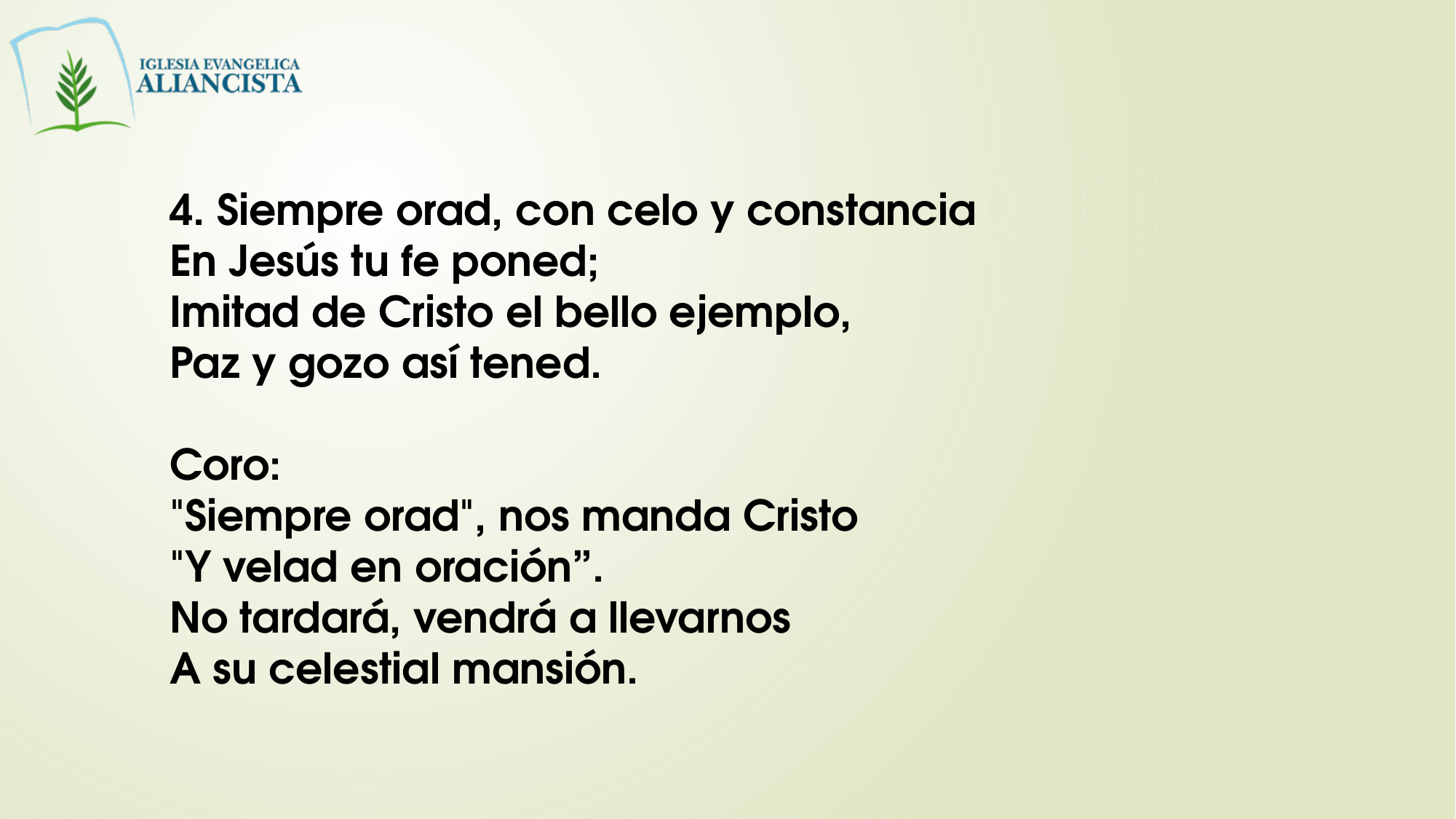

4. Siempre orad, con celo y constancia
En Jesús tu fe poned;
Imitad de Cristo el bello ejemplo,
Paz y gozo así tened.

Coro:
"Siempre orad", nos manda Cristo
"Y velad en oración”.
No tardará, vendrá a llevarnos
A su celestial mansión.